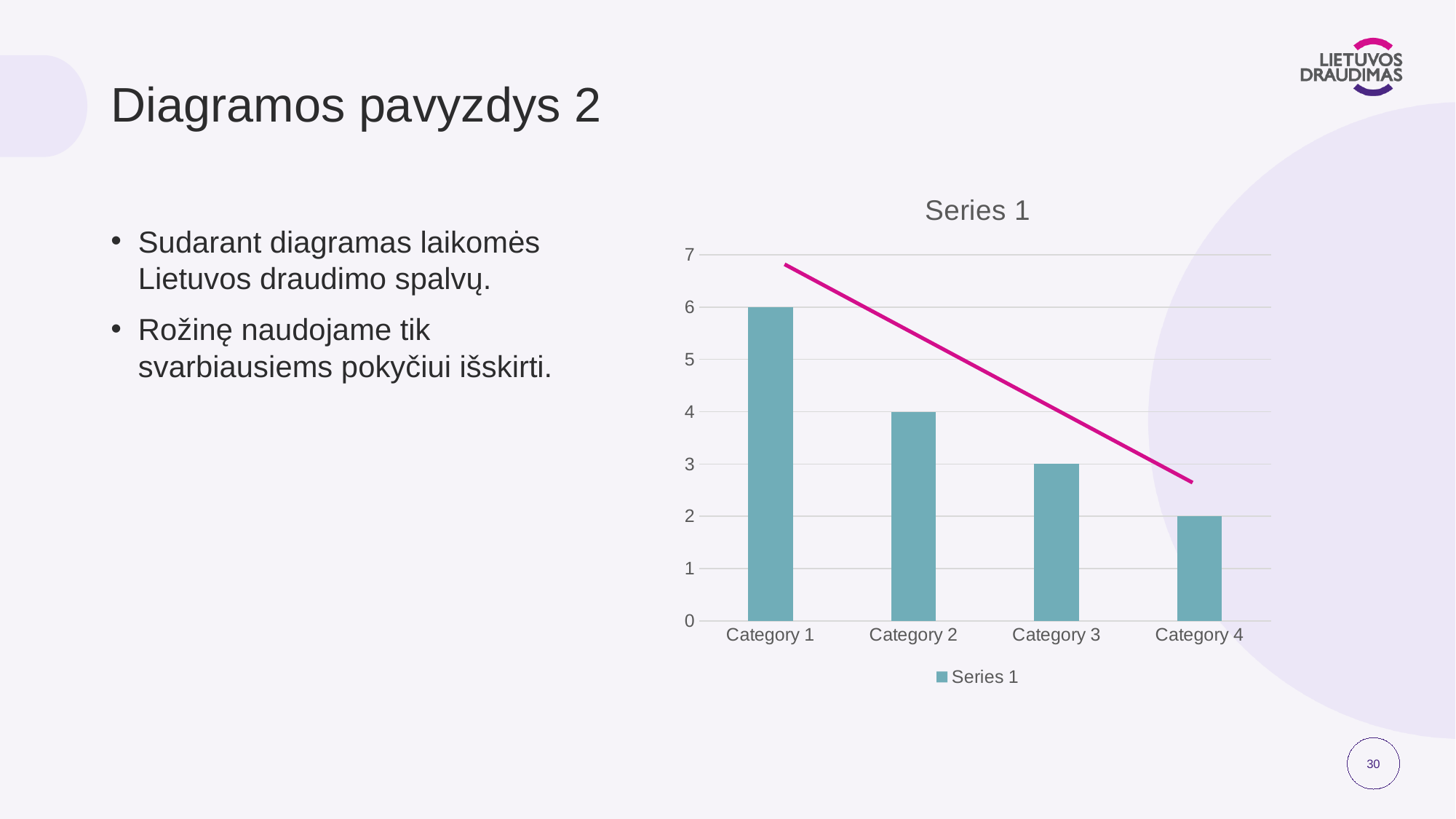

# Diagramos pavyzdys 2

### Chart:

| Category | Series 1 |
|---|---|
| Category 1 | 6.0 |
| Category 2 | 4.0 |
| Category 3 | 3.0 |
| Category 4 | 2.0 |
Sudarant diagramas laikomės Lietuvos draudimo spalvų.
Rožinę naudojame tik svarbiausiems pokyčiui išskirti.
30